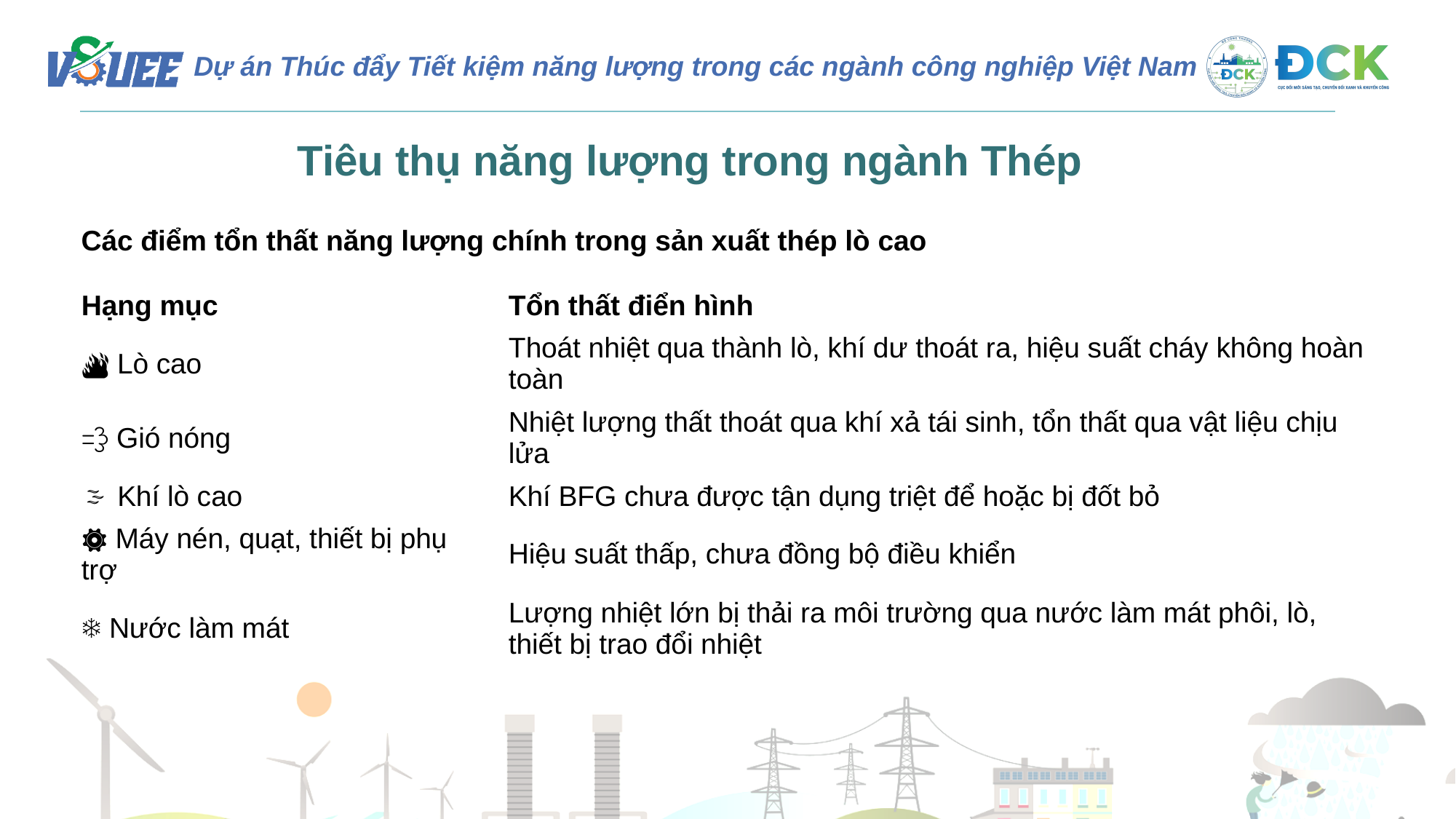

Tiêu thụ năng lượng trong ngành Thép
Các điểm tổn thất năng lượng chính trong sản xuất thép lò cao
| Hạng mục | Tổn thất điển hình |
| --- | --- |
| 🔥 Lò cao | Thoát nhiệt qua thành lò, khí dư thoát ra, hiệu suất cháy không hoàn toàn |
| 💨 Gió nóng | Nhiệt lượng thất thoát qua khí xả tái sinh, tổn thất qua vật liệu chịu lửa |
| 🌫️ Khí lò cao | Khí BFG chưa được tận dụng triệt để hoặc bị đốt bỏ |
| ⚙️ Máy nén, quạt, thiết bị phụ trợ | Hiệu suất thấp, chưa đồng bộ điều khiển |
| ❄️ Nước làm mát | Lượng nhiệt lớn bị thải ra môi trường qua nước làm mát phôi, lò, thiết bị trao đổi nhiệt |